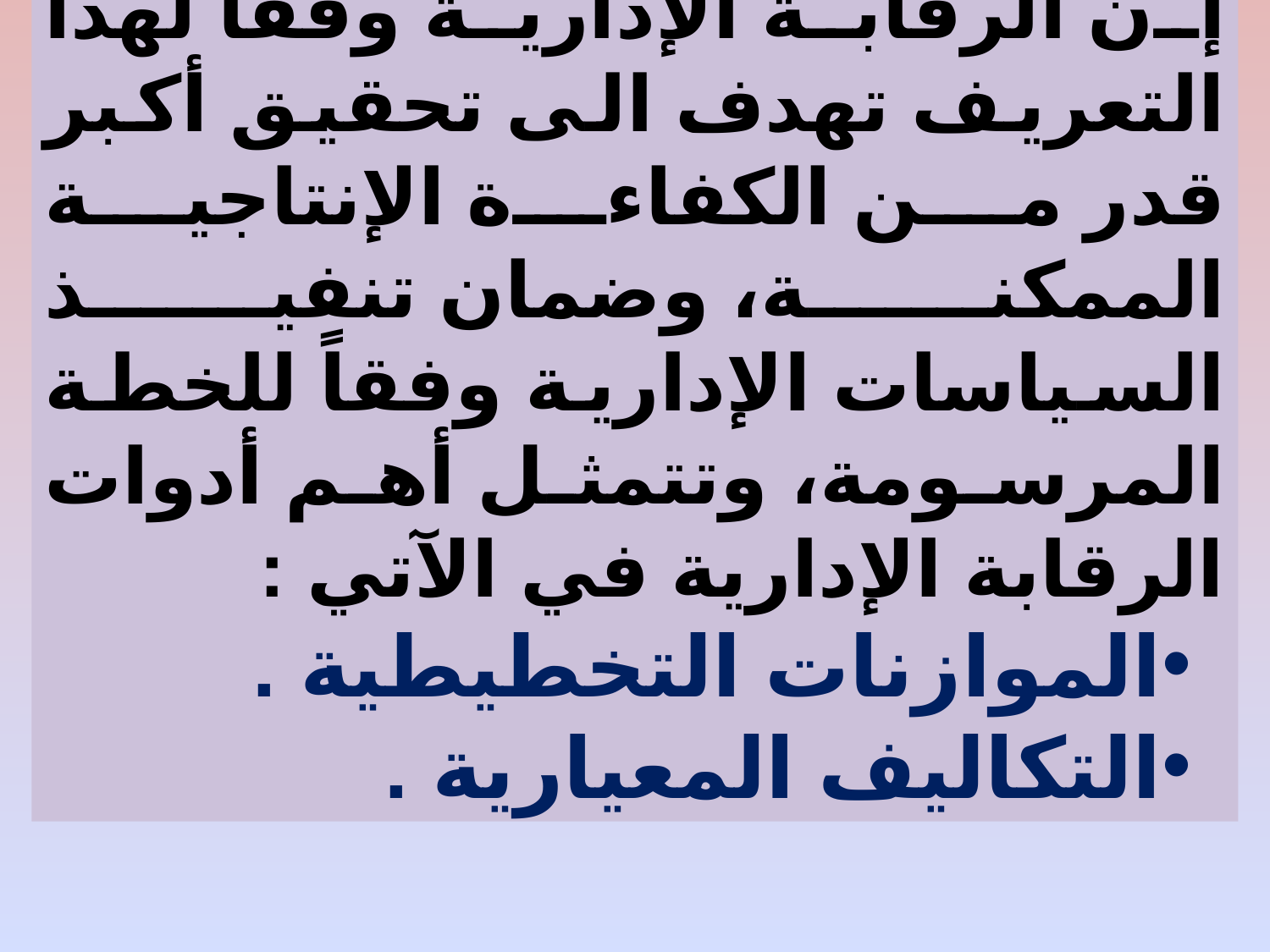

إن الرقابة الإدارية وفقاً لهذا التعريف تهدف الى تحقيق أكبر قدر من الكفاءة الإنتاجية الممكنة، وضمان تنفيذ السياسات الإدارية وفقاً للخطة المرسومة، وتتمثل أهم أدوات الرقابة الإدارية في الآتي :
الموازنات التخطيطية .
التكاليف المعيارية .